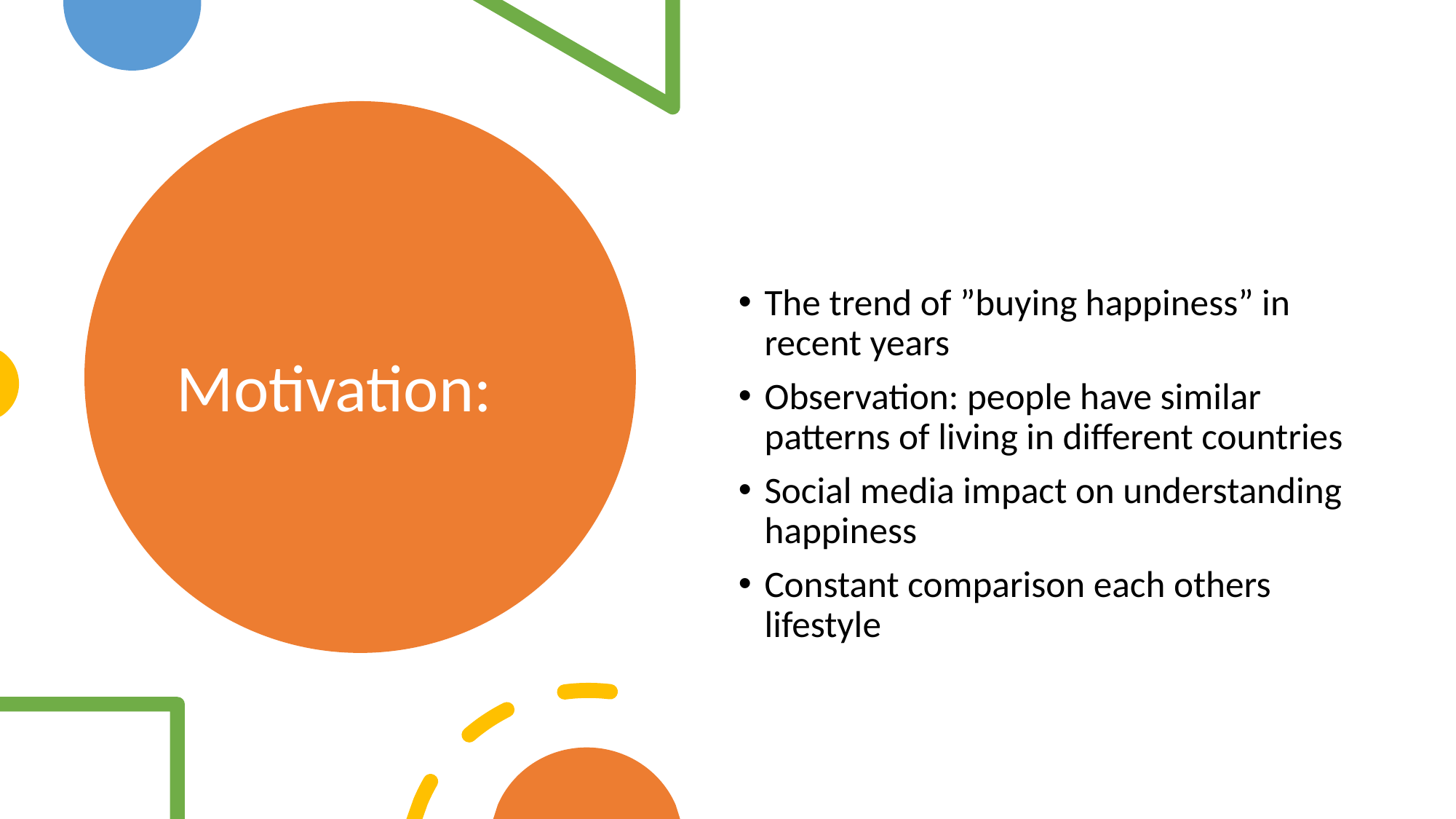

# Motivation:
The trend of ”buying happiness” in recent years
Observation: people have similar patterns of living in different countries
Social media impact on understanding happiness
Constant comparison each others lifestyle